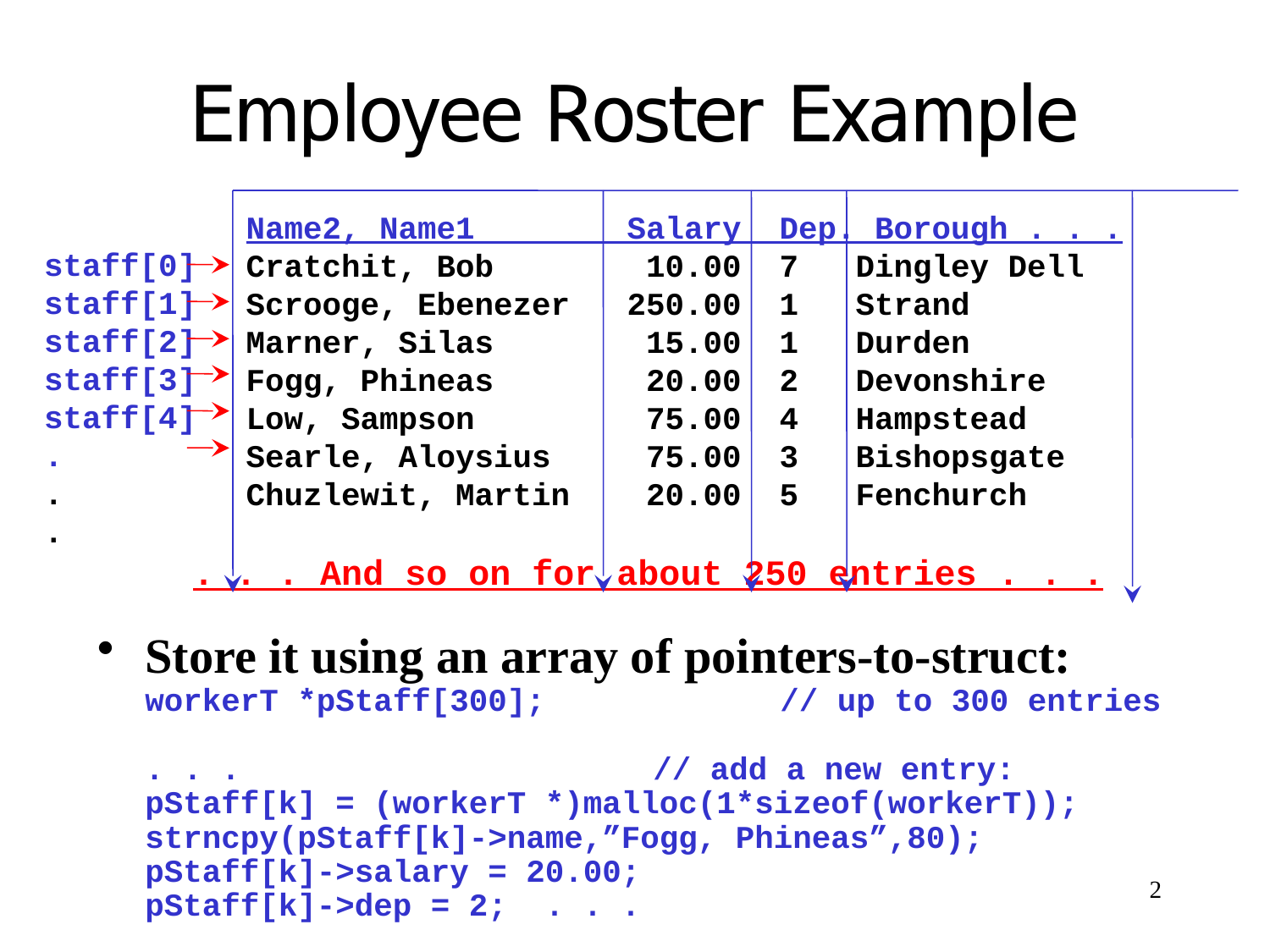

# Employee Roster Example

     Name2, Name1        Salary  Dep. Borough . . .
     Cratchit, Bob        10.00  7   Dingley Dell
     Scrooge, Ebenezer   250.00  1   Strand
     Marner, Silas        15.00  1   Durden
     Fogg, Phineas        20.00  2   Devonshire
     Low, Sampson         75.00  4   Hampstead
     Searle, Aloysius     75.00  3   Bishopsgate
     Chuzlewit, Martin    20.00  5   Fenchurch
  . . . And so on for about 250 entries . . .
staff[0]
staff[1]
staff[2]
staff[3]
staff[4]
.
.
.

Store it using an array of pointers-to-struct:
workerT *pStaff[300];		// up to 300 entries
. . . 				// add a new entry:
pStaff[k] = (workerT *)malloc(1*sizeof(workerT));
strncpy(pStaff[k]->name,”Fogg, Phineas”,80);
pStaff[k]->salary = 20.00;
pStaff[k]->dep = 2;  . . .
2